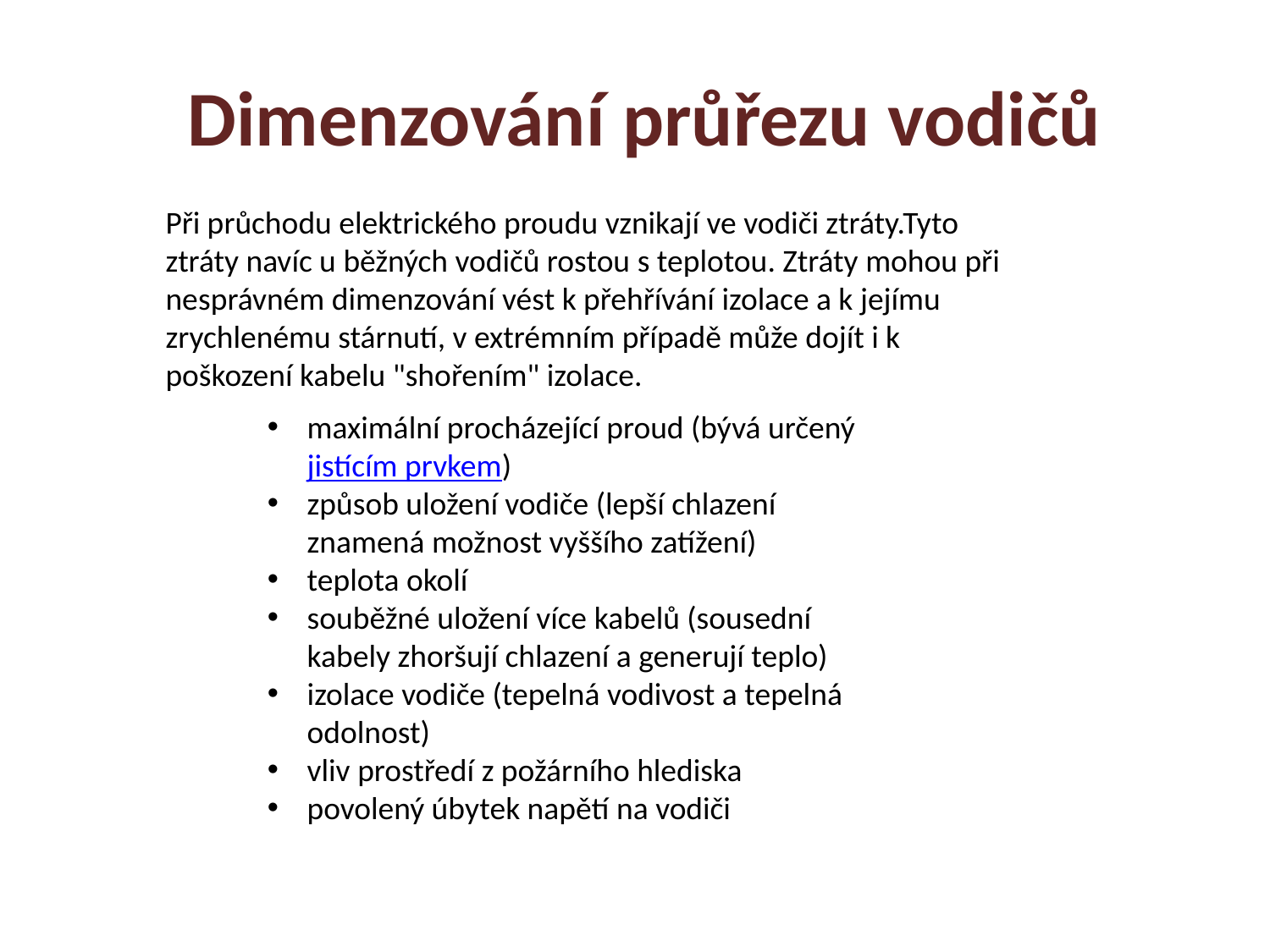

Dimenzování průřezu vodičů
Při průchodu elektrického proudu vznikají ve vodiči ztráty.Tyto ztráty navíc u běžných vodičů rostou s teplotou. Ztráty mohou při nesprávném dimenzování vést k přehřívání izolace a k jejímu zrychlenému stárnutí, v extrémním případě může dojít i k poškození kabelu "shořením" izolace.
maximální procházející proud (bývá určený jistícím prvkem)
způsob uložení vodiče (lepší chlazení znamená možnost vyššího zatížení)
teplota okolí
souběžné uložení více kabelů (sousední kabely zhoršují chlazení a generují teplo)
izolace vodiče (tepelná vodivost a tepelná odolnost)
vliv prostředí z požárního hlediska
povolený úbytek napětí na vodiči